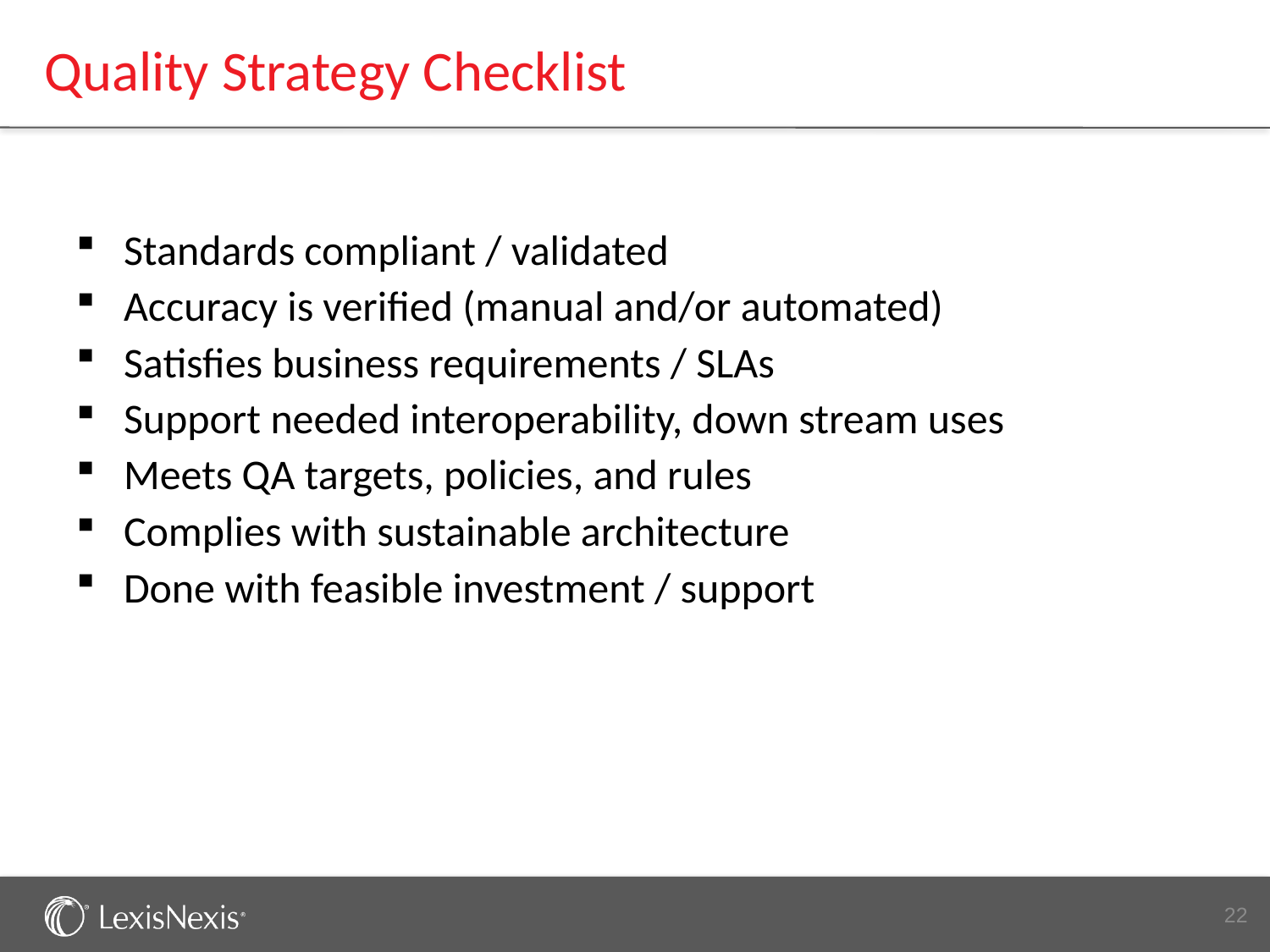

# Quality Strategy Checklist
Standards compliant / validated
Accuracy is verified (manual and/or automated)
Satisfies business requirements / SLAs
Support needed interoperability, down stream uses
Meets QA targets, policies, and rules
Complies with sustainable architecture
Done with feasible investment / support